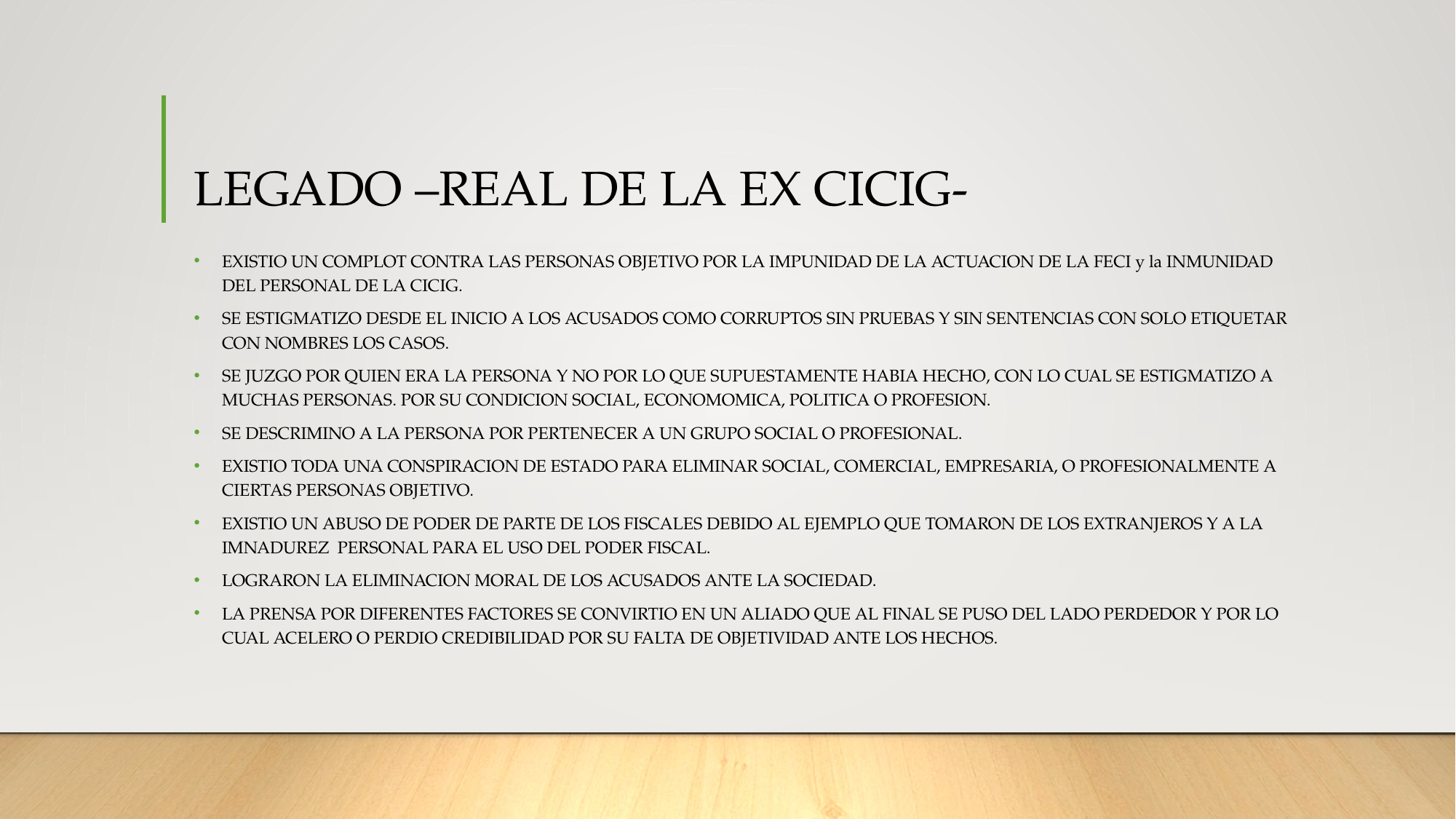

# LEGADO –REAL DE LA EX CICIG-
EXISTIO UN COMPLOT CONTRA LAS PERSONAS OBJETIVO POR LA IMPUNIDAD DE LA ACTUACION DE LA FECI y la INMUNIDAD DEL PERSONAL DE LA CICIG.
SE ESTIGMATIZO DESDE EL INICIO A LOS ACUSADOS COMO CORRUPTOS SIN PRUEBAS Y SIN SENTENCIAS CON SOLO ETIQUETAR CON NOMBRES LOS CASOS.
SE JUZGO POR QUIEN ERA LA PERSONA Y NO POR LO QUE SUPUESTAMENTE HABIA HECHO, CON LO CUAL SE ESTIGMATIZO A MUCHAS PERSONAS. POR SU CONDICION SOCIAL, ECONOMOMICA, POLITICA O PROFESION.
SE DESCRIMINO A LA PERSONA POR PERTENECER A UN GRUPO SOCIAL O PROFESIONAL.
EXISTIO TODA UNA CONSPIRACION DE ESTADO PARA ELIMINAR SOCIAL, COMERCIAL, EMPRESARIA, O PROFESIONALMENTE A CIERTAS PERSONAS OBJETIVO.
EXISTIO UN ABUSO DE PODER DE PARTE DE LOS FISCALES DEBIDO AL EJEMPLO QUE TOMARON DE LOS EXTRANJEROS Y A LA IMNADUREZ  PERSONAL PARA EL USO DEL PODER FISCAL.
LOGRARON LA ELIMINACION MORAL DE LOS ACUSADOS ANTE LA SOCIEDAD.
LA PRENSA POR DIFERENTES FACTORES SE CONVIRTIO EN UN ALIADO QUE AL FINAL SE PUSO DEL LADO PERDEDOR Y POR LO CUAL ACELERO O PERDIO CREDIBILIDAD POR SU FALTA DE OBJETIVIDAD ANTE LOS HECHOS.